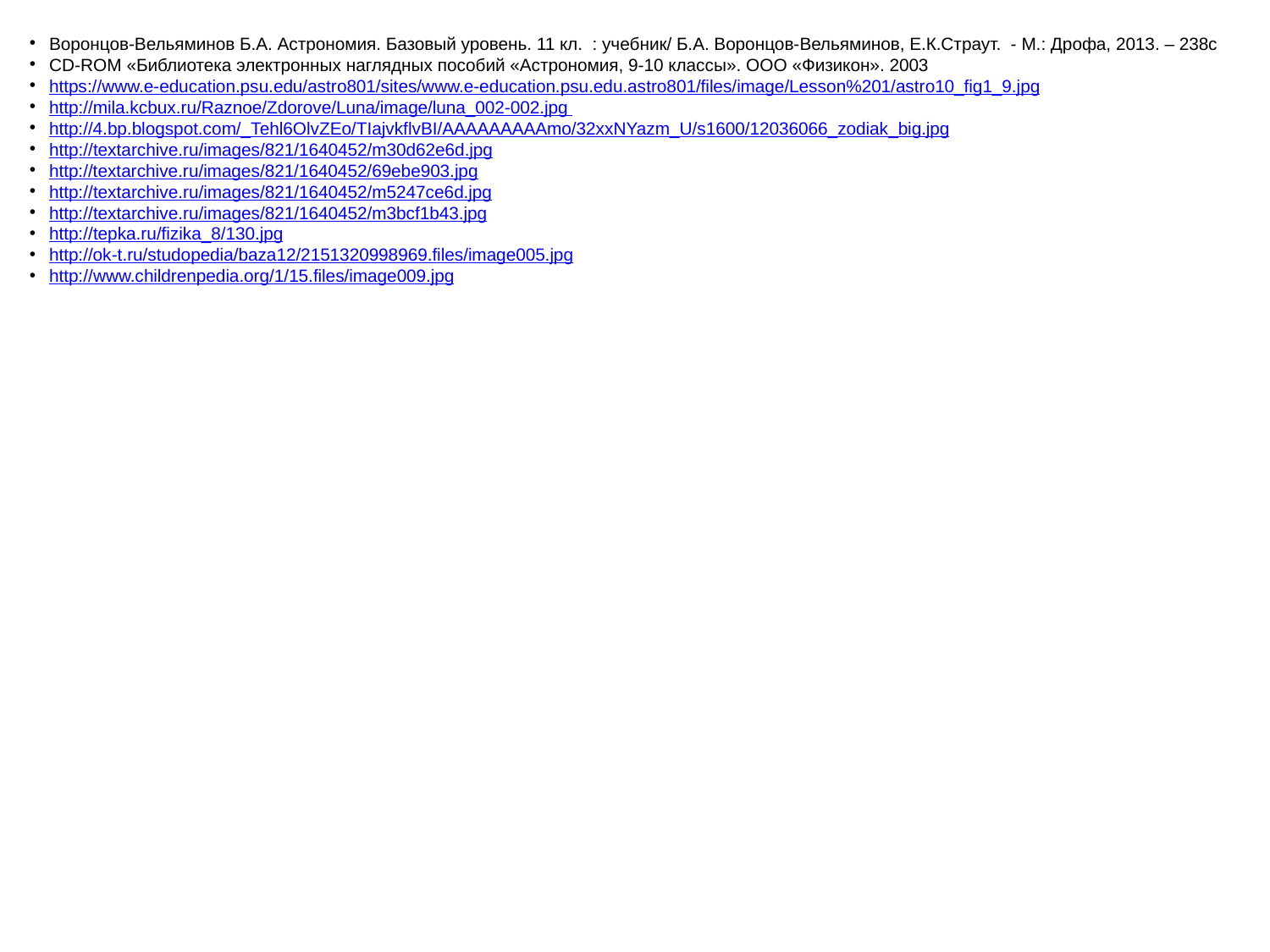

Воронцов-Вельяминов Б.А. Астрономия. Базовый уровень. 11 кл.  : учебник/ Б.А. Воронцов-Вельяминов, Е.К.Страут.  - М.: Дрофа, 2013. – 238с
CD-ROM «Библиотека электронных наглядных пособий «Астрономия, 9-10 классы». ООО «Физикон». 2003
https://www.e-education.psu.edu/astro801/sites/www.e-education.psu.edu.astro801/files/image/Lesson%201/astro10_fig1_9.jpg
http://mila.kcbux.ru/Raznoe/Zdorove/Luna/image/luna_002-002.jpg
http://4.bp.blogspot.com/_Tehl6OlvZEo/TIajvkflvBI/AAAAAAAAAmo/32xxNYazm_U/s1600/12036066_zodiak_big.jpg
http://textarchive.ru/images/821/1640452/m30d62e6d.jpg
http://textarchive.ru/images/821/1640452/69ebe903.jpg
http://textarchive.ru/images/821/1640452/m5247ce6d.jpg
http://textarchive.ru/images/821/1640452/m3bcf1b43.jpg
http://tepka.ru/fizika_8/130.jpg
http://ok-t.ru/studopedia/baza12/2151320998969.files/image005.jpg
http://www.childrenpedia.org/1/15.files/image009.jpg